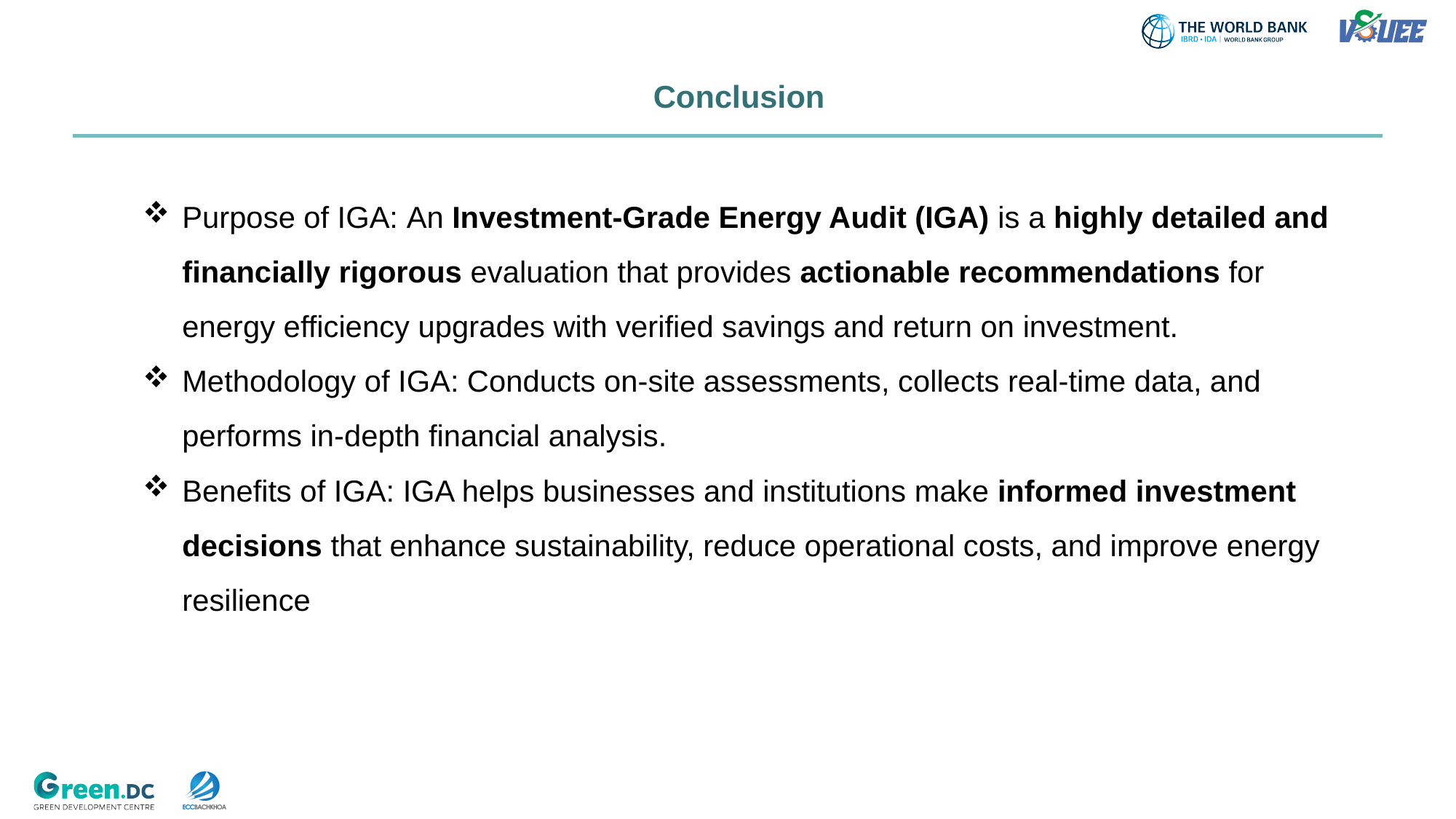

# Conclusion
Purpose of IGA: An Investment-Grade Energy Audit (IGA) is a highly detailed and financially rigorous evaluation that provides actionable recommendations for energy efficiency upgrades with verified savings and return on investment.
Methodology of IGA: Conducts on-site assessments, collects real-time data, and performs in-depth financial analysis.
Benefits of IGA: IGA helps businesses and institutions make informed investment decisions that enhance sustainability, reduce operational costs, and improve energy resilience